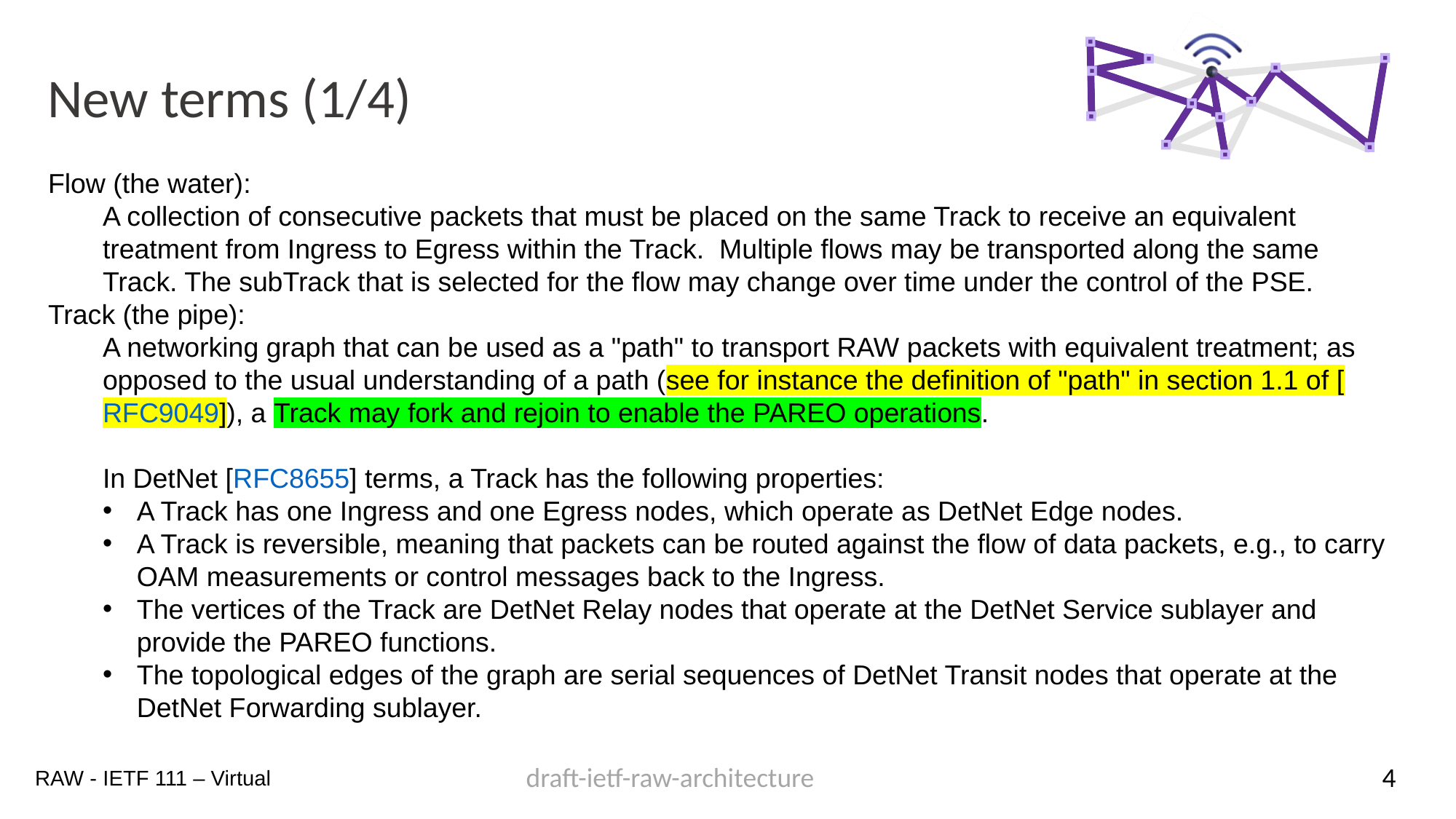

# New terms (1/4)
Flow (the water):
A collection of consecutive packets that must be placed on the same Track to receive an equivalent treatment from Ingress to Egress within the Track.  Multiple flows may be transported along the same Track. The subTrack that is selected for the flow may change over time under the control of the PSE.
Track (the pipe):
A networking graph that can be used as a "path" to transport RAW packets with equivalent treatment; as opposed to the usual understanding of a path (see for instance the definition of "path" in section 1.1 of [RFC9049]), a Track may fork and rejoin to enable the PAREO operations.

In DetNet [RFC8655] terms, a Track has the following properties:
A Track has one Ingress and one Egress nodes, which operate as DetNet Edge nodes.
A Track is reversible, meaning that packets can be routed against the flow of data packets, e.g., to carry OAM measurements or control messages back to the Ingress.
The vertices of the Track are DetNet Relay nodes that operate at the DetNet Service sublayer and provide the PAREO functions.
The topological edges of the graph are serial sequences of DetNet Transit nodes that operate at the DetNet Forwarding sublayer.
4
draft-ietf-raw-architecture